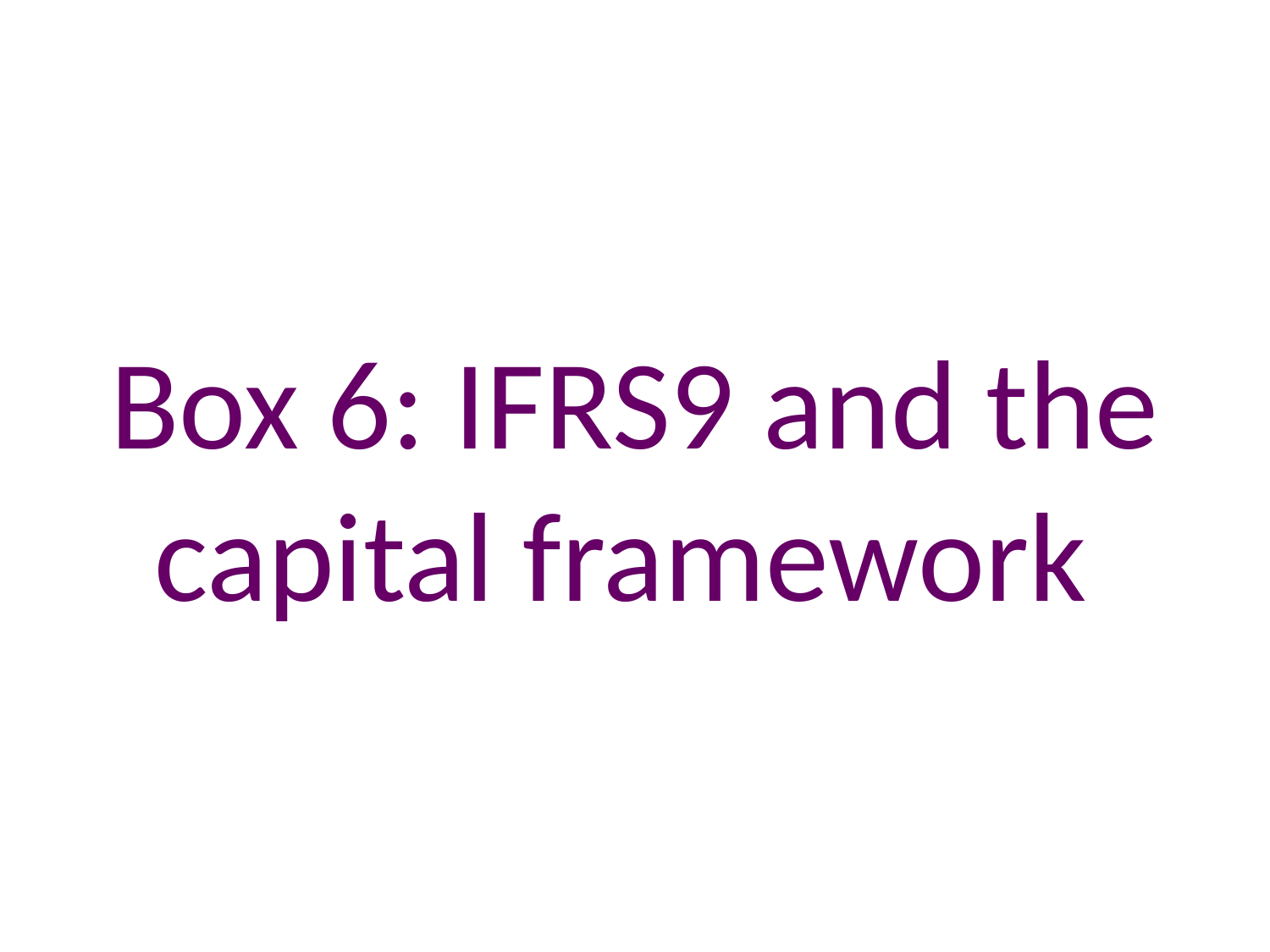

# Box 6: IFRS9 and the capital framework